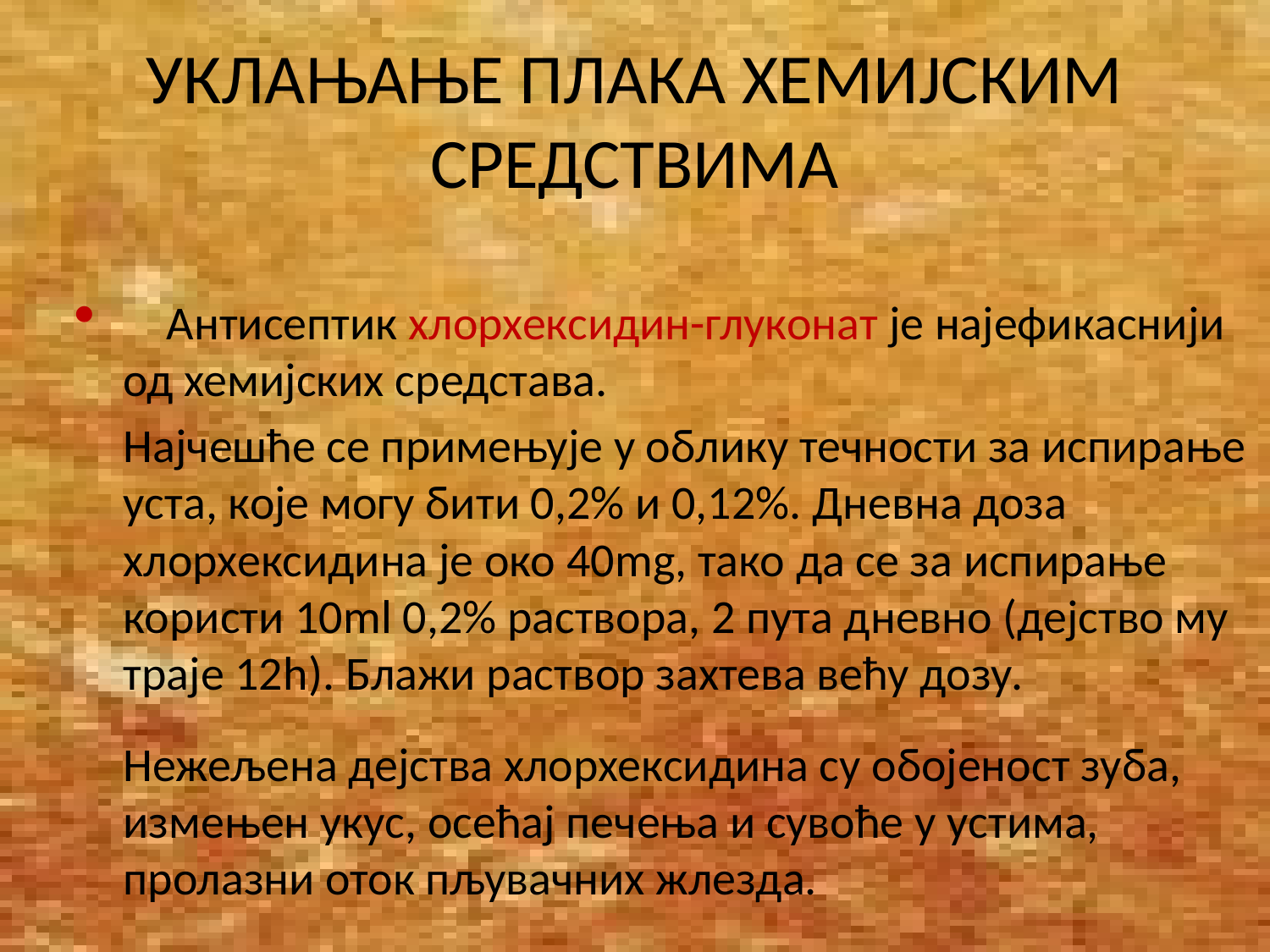

# УКЛАЊАЊЕ ПЛАКА ХЕМИЈСКИМ СРЕДСТВИМА
    Антисептик хлорхексидин-глуконат је најефикаснији од хемијских средстава.
		Најчешће се примењује у облику течности за испирање уста, које могу бити 0,2% и 0,12%. Дневна доза хлорхексидина је око 40mg, тако да се за испирање користи 10ml 0,2% раствора, 2 пута дневно (дејство му траје 12h). Блажи раствор захтева већу дозу.

		Нежељена дејства хлорхексидина су обојеност зуба, измењен укус, осећај печења и сувоће у устима, пролазни оток пљувачних жлезда.